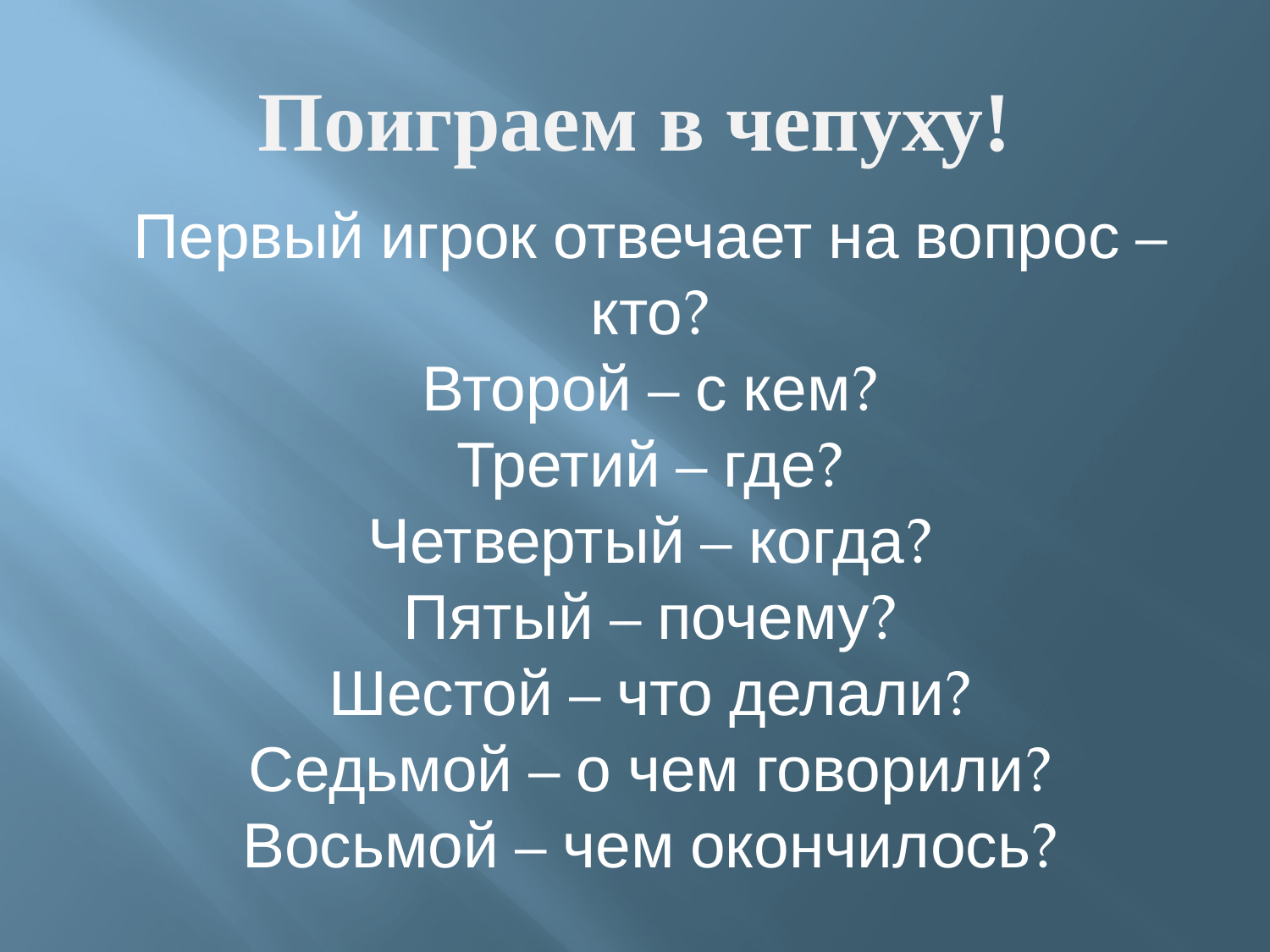

# Поиграем в чепуху!
Первый игрок отвечает на вопрос – кто?
Второй – с кем?
Третий – где?
Четвертый – когда?
Пятый – почему?
Шестой – что делали?
Седьмой – о чем говорили?
Восьмой – чем окончилось?